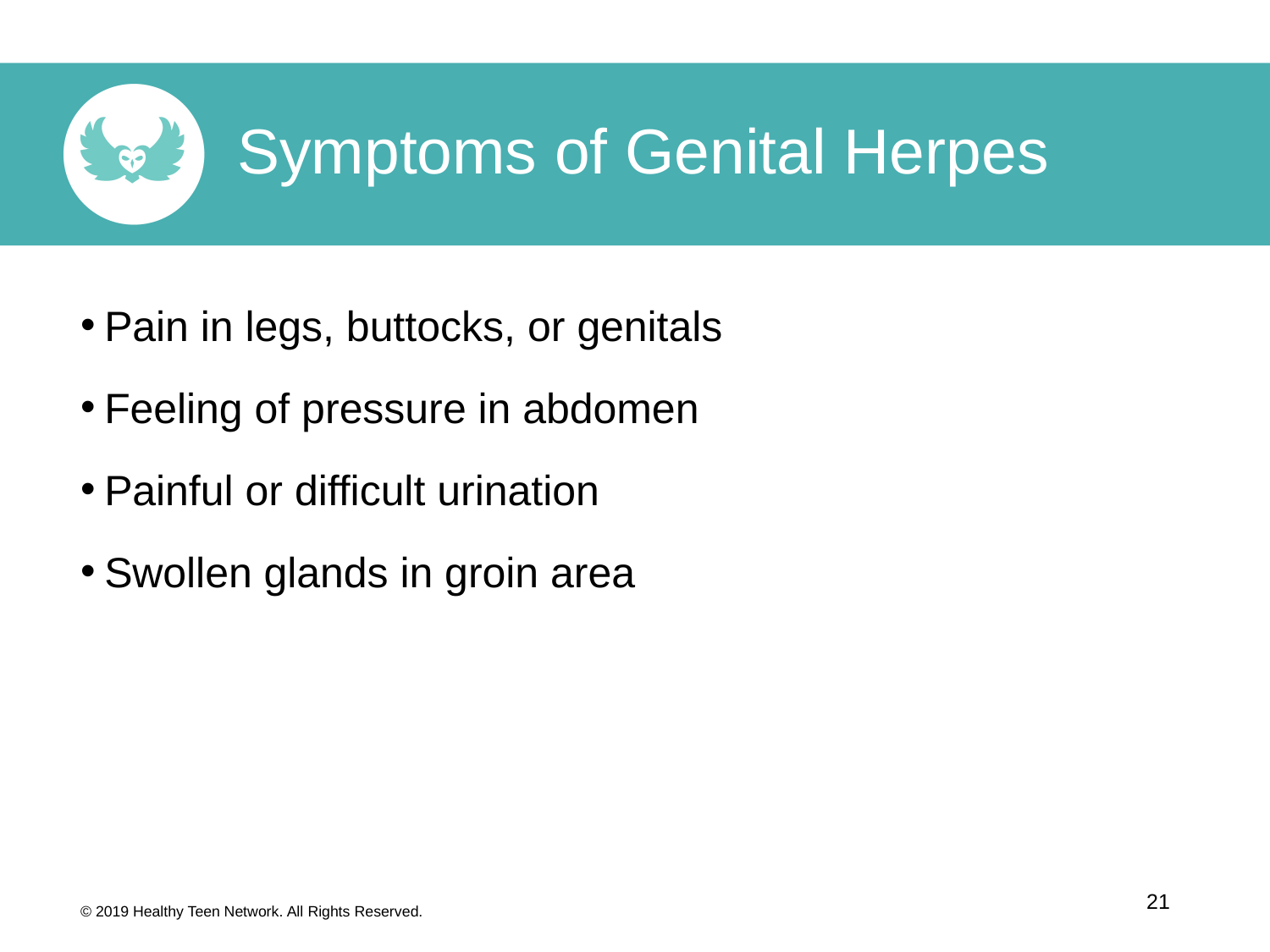

Symptoms of Genital Herpes
Pain in legs, buttocks, or genitals
Feeling of pressure in abdomen
Painful or difficult urination
Swollen glands in groin area